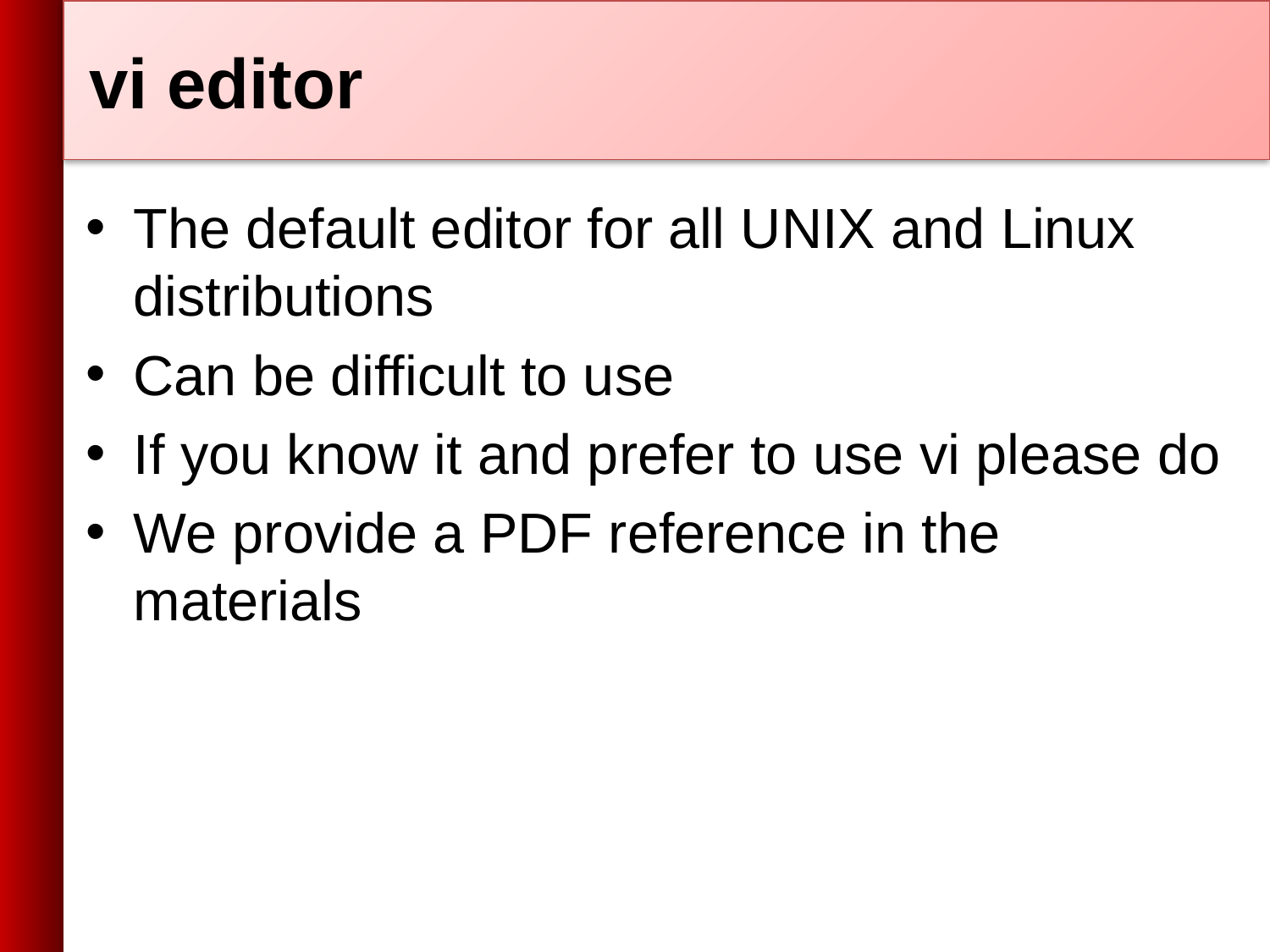

# vi editor
The default editor for all UNIX and Linux distributions
Can be difficult to use
If you know it and prefer to use vi please do
We provide a PDF reference in the materials